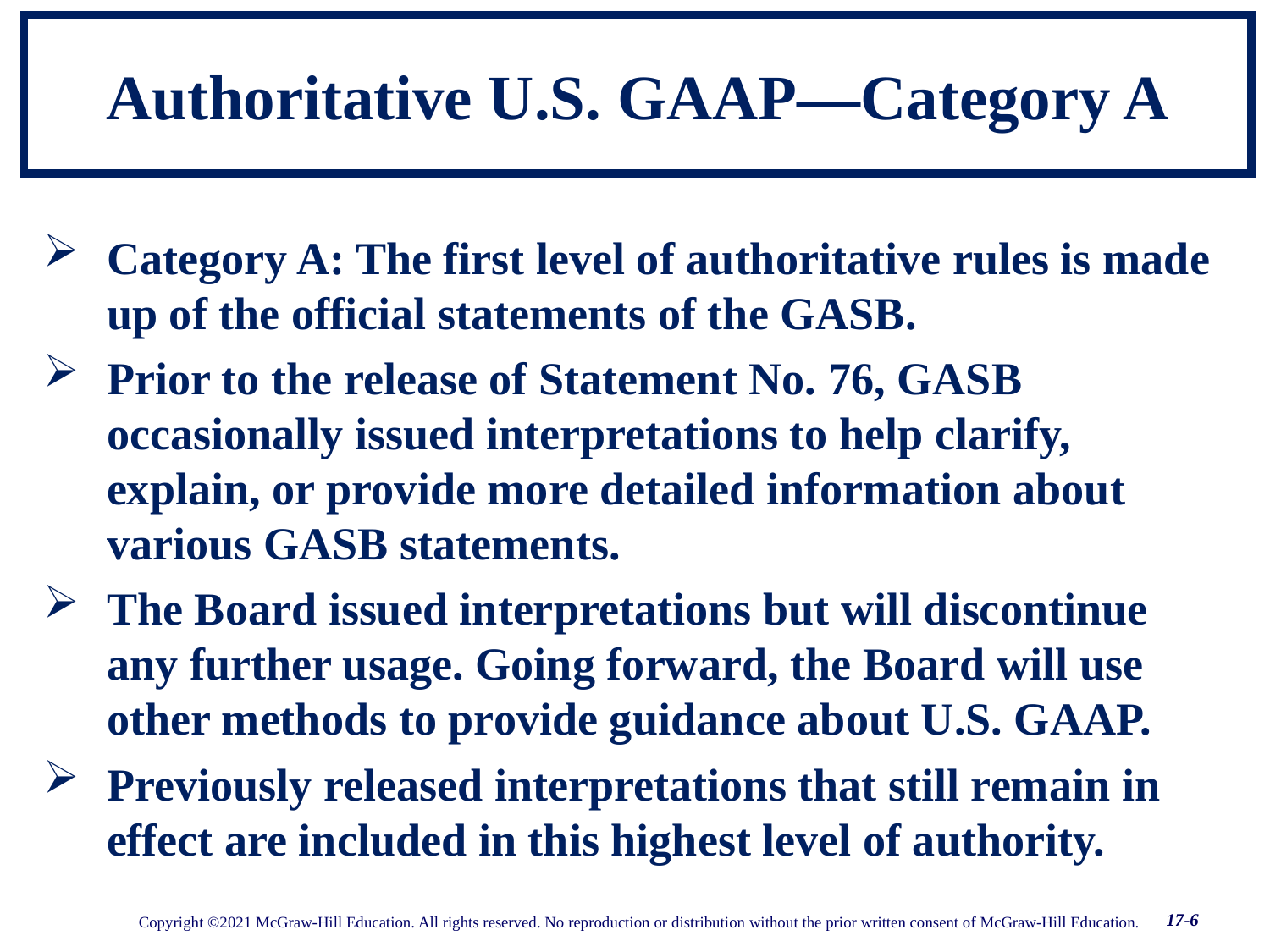

# Authoritative U.S. GAAP—Category A
Category A: The first level of authoritative rules is made up of the official statements of the GASB.
Prior to the release of Statement No. 76, GASB occasionally issued interpretations to help clarify, explain, or provide more detailed information about various GASB statements.
The Board issued interpretations but will discontinue any further usage. Going forward, the Board will use other methods to provide guidance about U.S. GAAP.
Previously released interpretations that still remain in effect are included in this highest level of authority.
17-6
Copyright ©2021 McGraw-Hill Education. All rights reserved. No reproduction or distribution without the prior written consent of McGraw-Hill Education.